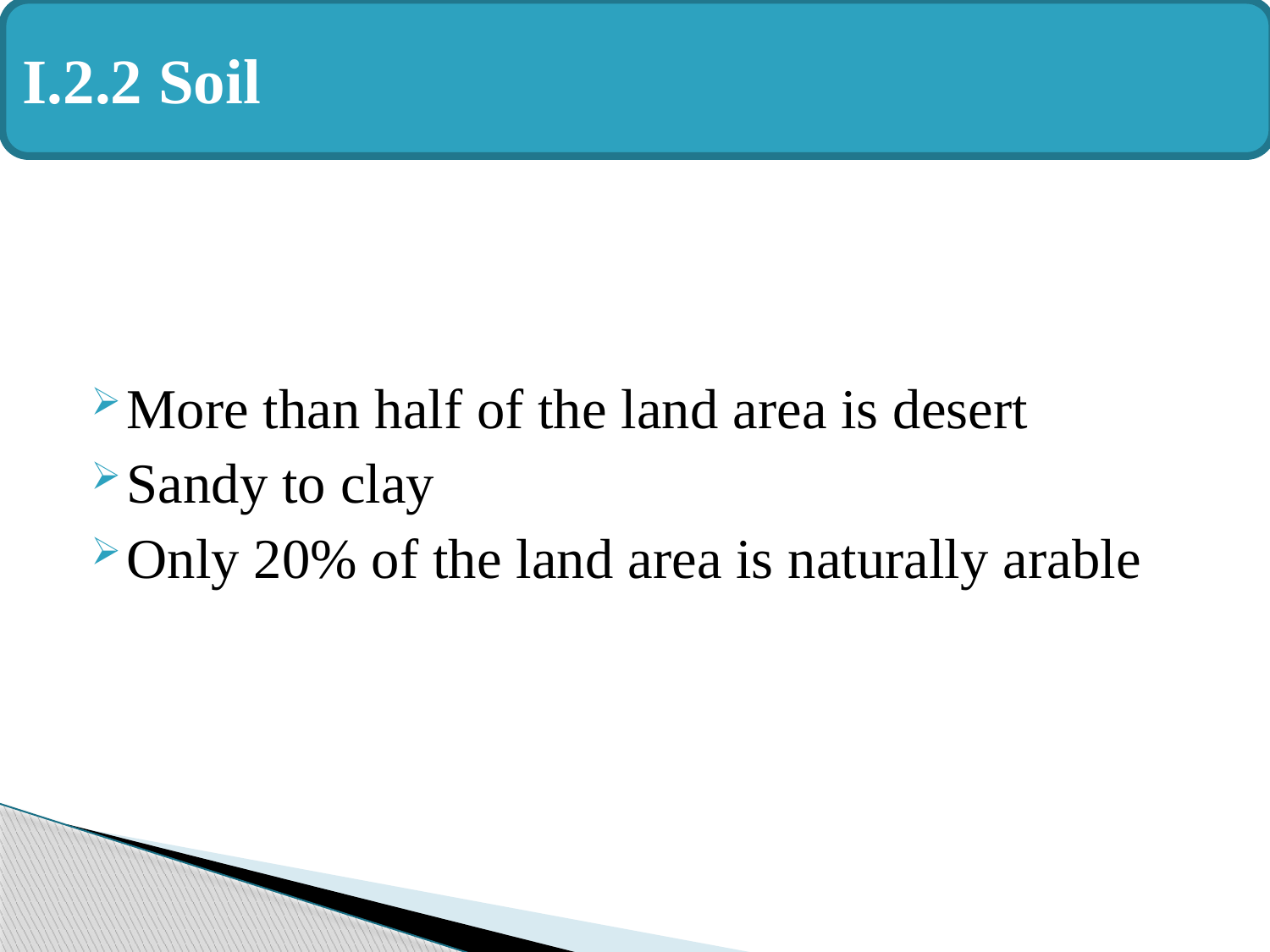

I.2.2 Soil
#
More than half of the land area is desert
Sandy to clay
Only 20% of the land area is naturally arable